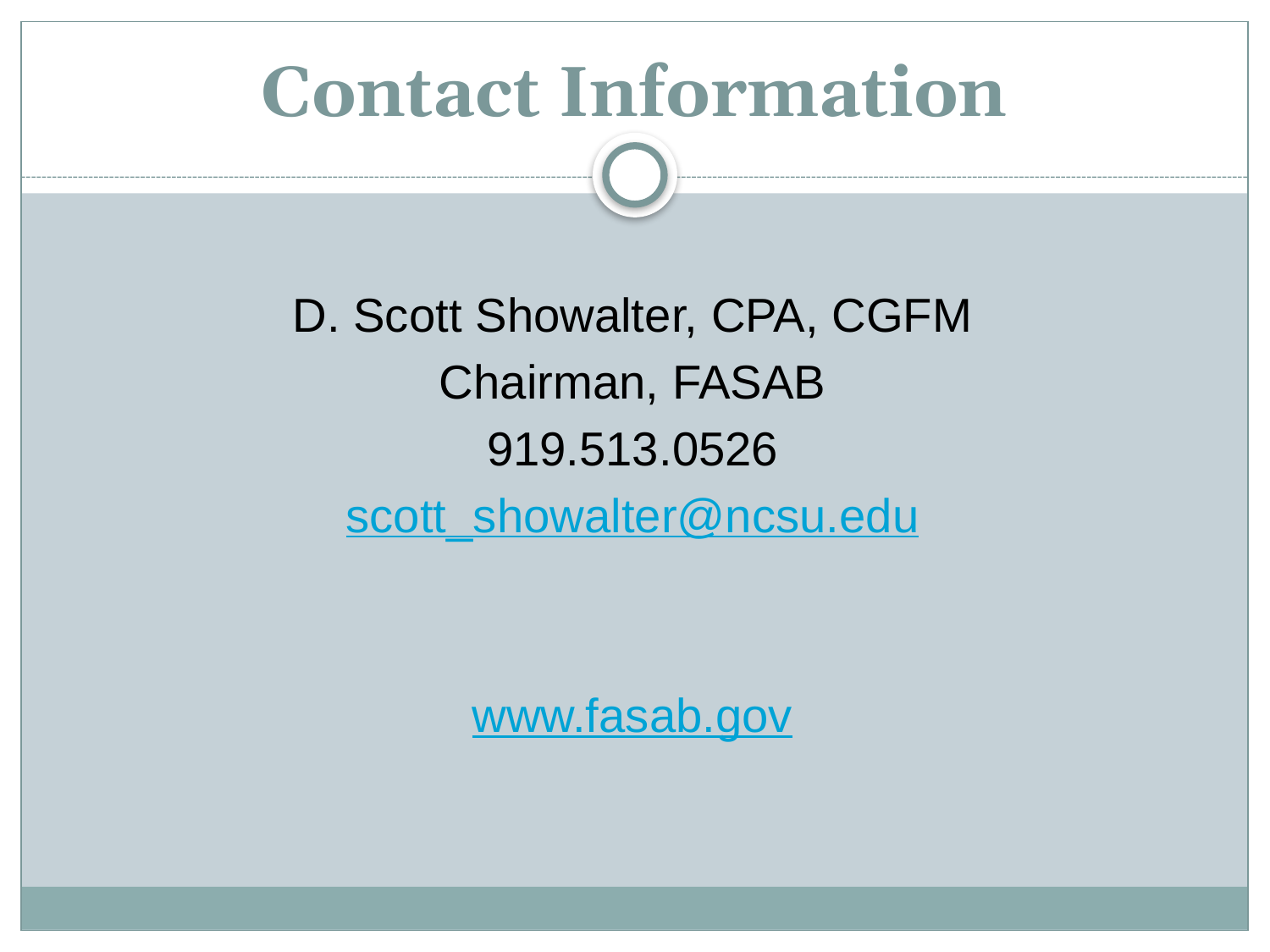

# Contact Information

D. Scott Showalter, CPA, CGFM
Chairman, FASAB
919.513.0526
scott_showalter@ncsu.edu

www.fasab.gov